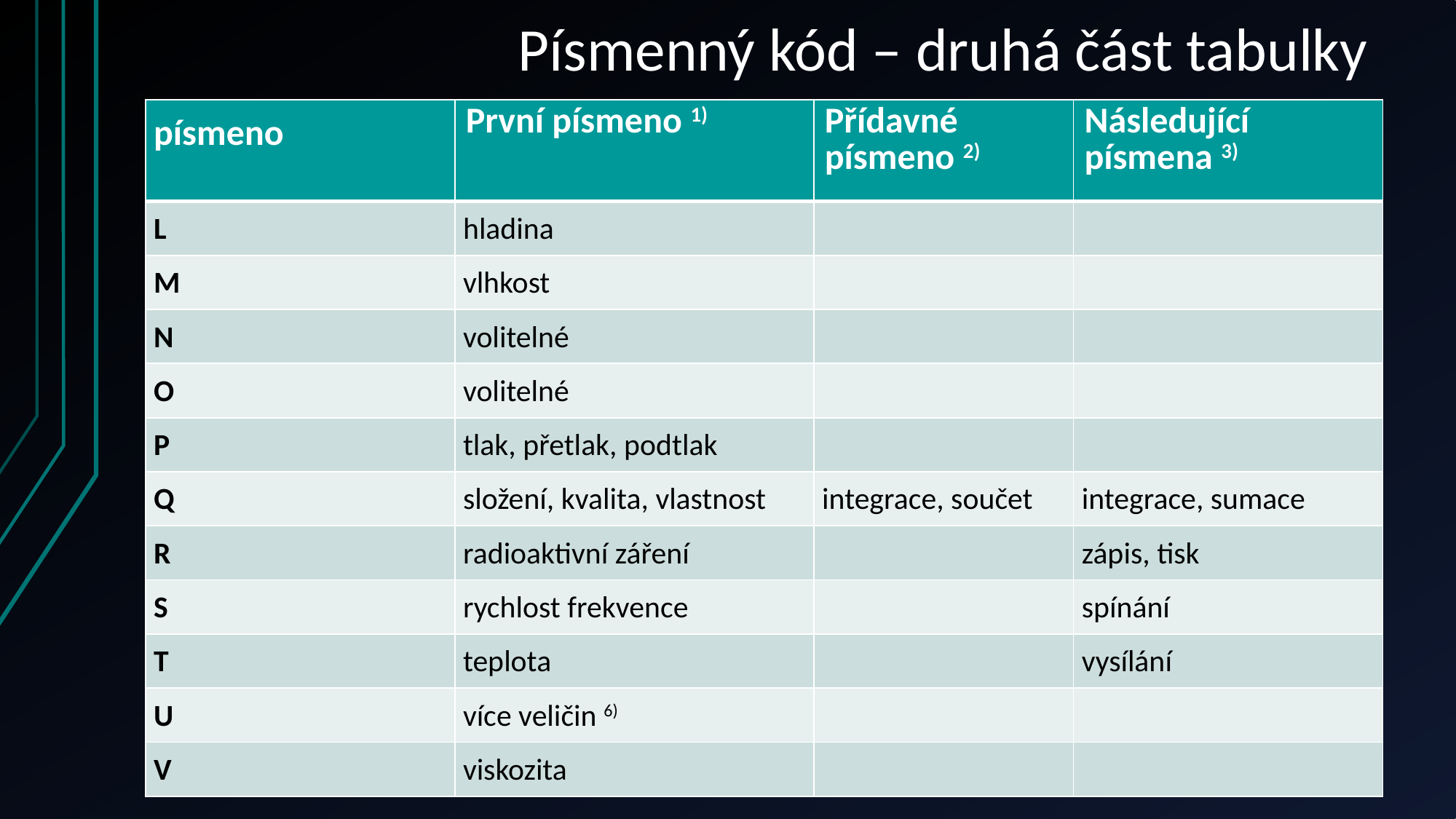

# Písmenný kód – druhá část tabulky
| písmeno | První písmeno 1) | Přídavné písmeno 2) | Následující písmena 3) |
| --- | --- | --- | --- |
| L | hladina |  |  |
| M | vlhkost |  |  |
| N | volitelné |  |  |
| O | volitelné |  |  |
| P | tlak, přetlak, podtlak |  |  |
| Q | složení, kvalita, vlastnost | integrace, součet | integrace, sumace |
| R | radioaktivní záření |  | zápis, tisk |
| S | rychlost frekvence |  | spínání |
| T | teplota |  | vysílání |
| U | více veličin 6) |  |  |
| V | viskozita |  |  |